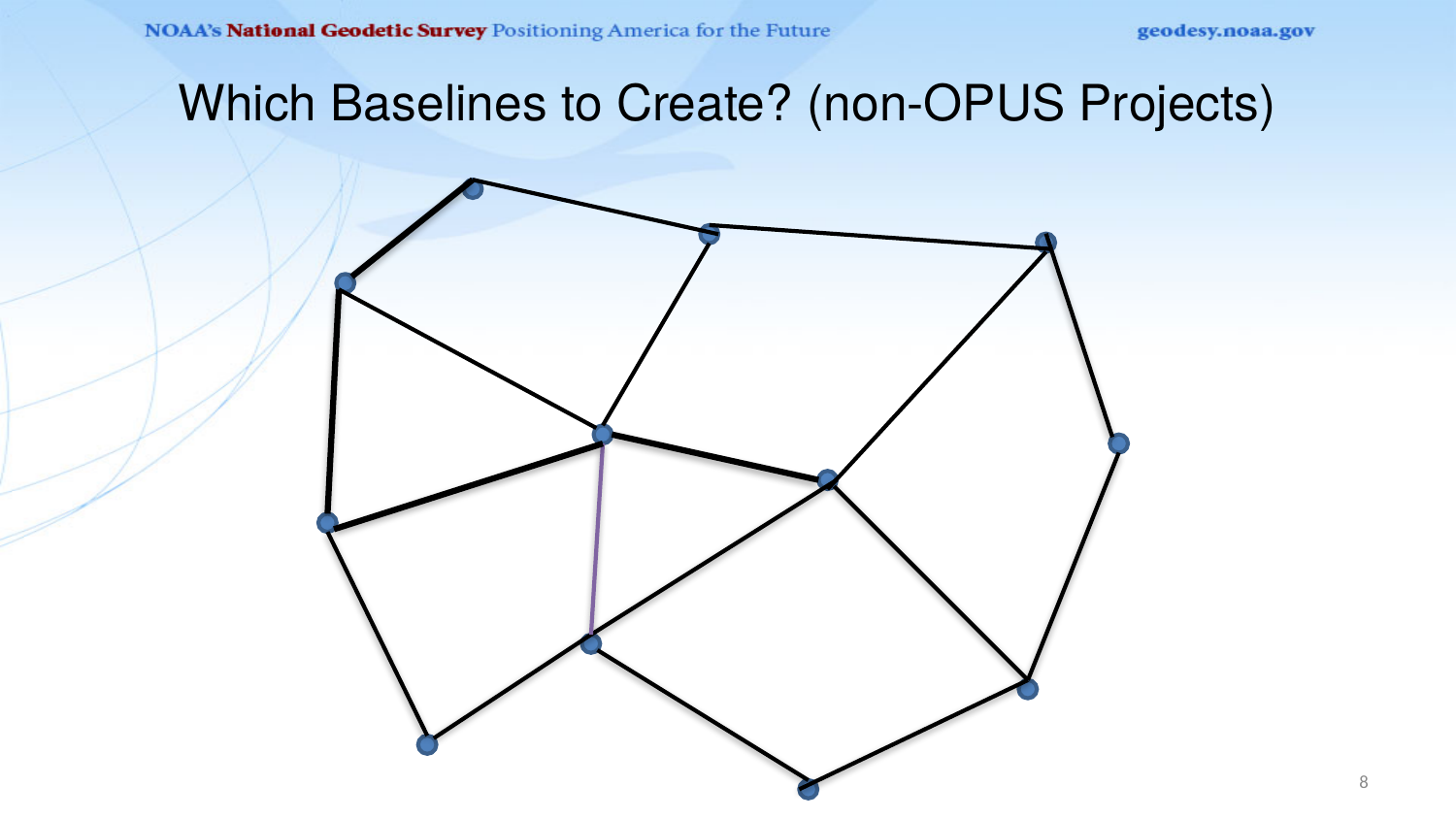

# Which Baselines to Create? (non-OPUS Projects)

8